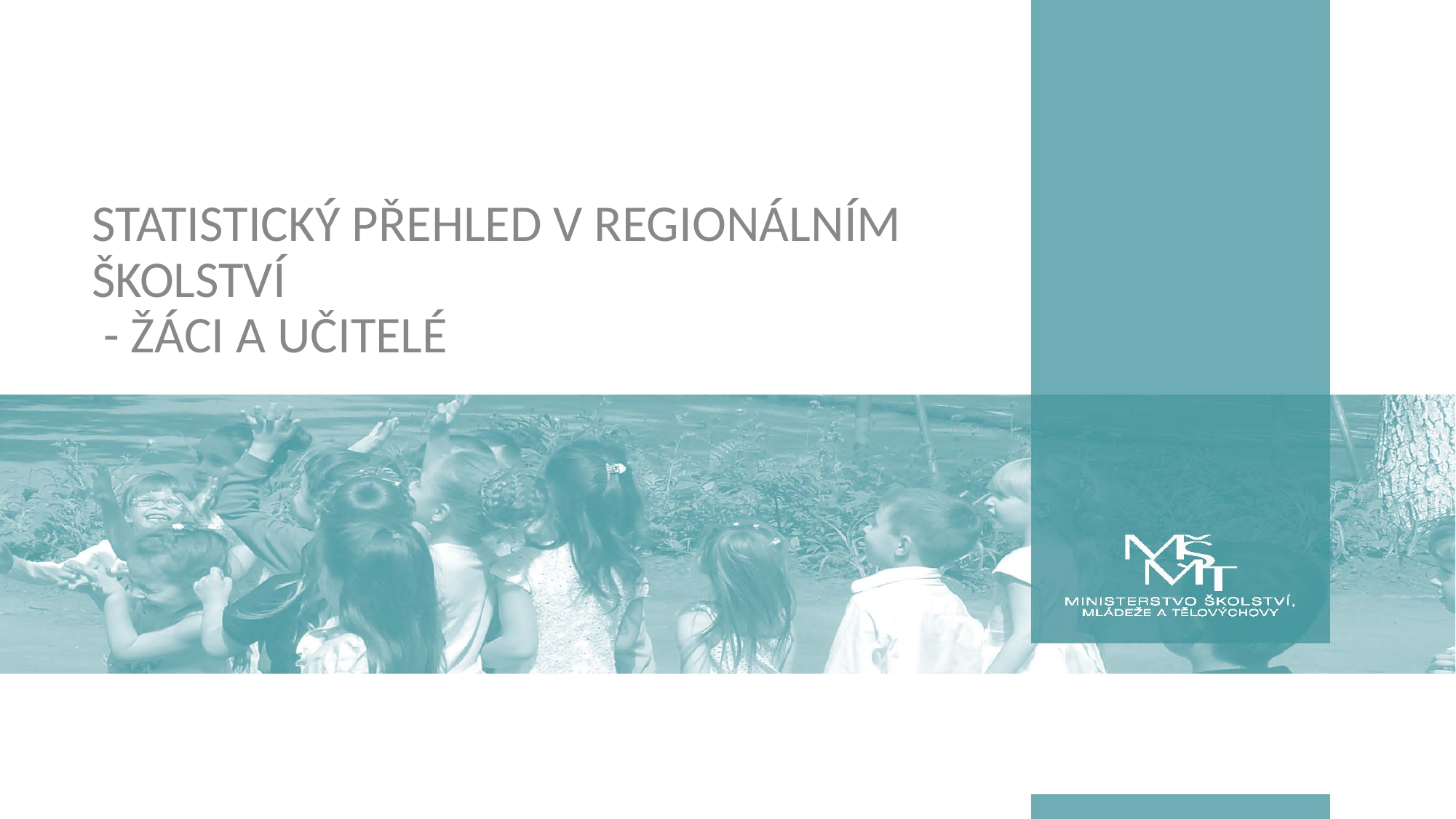

# Statistický přehled v regionálním školství - žáci a učitelé